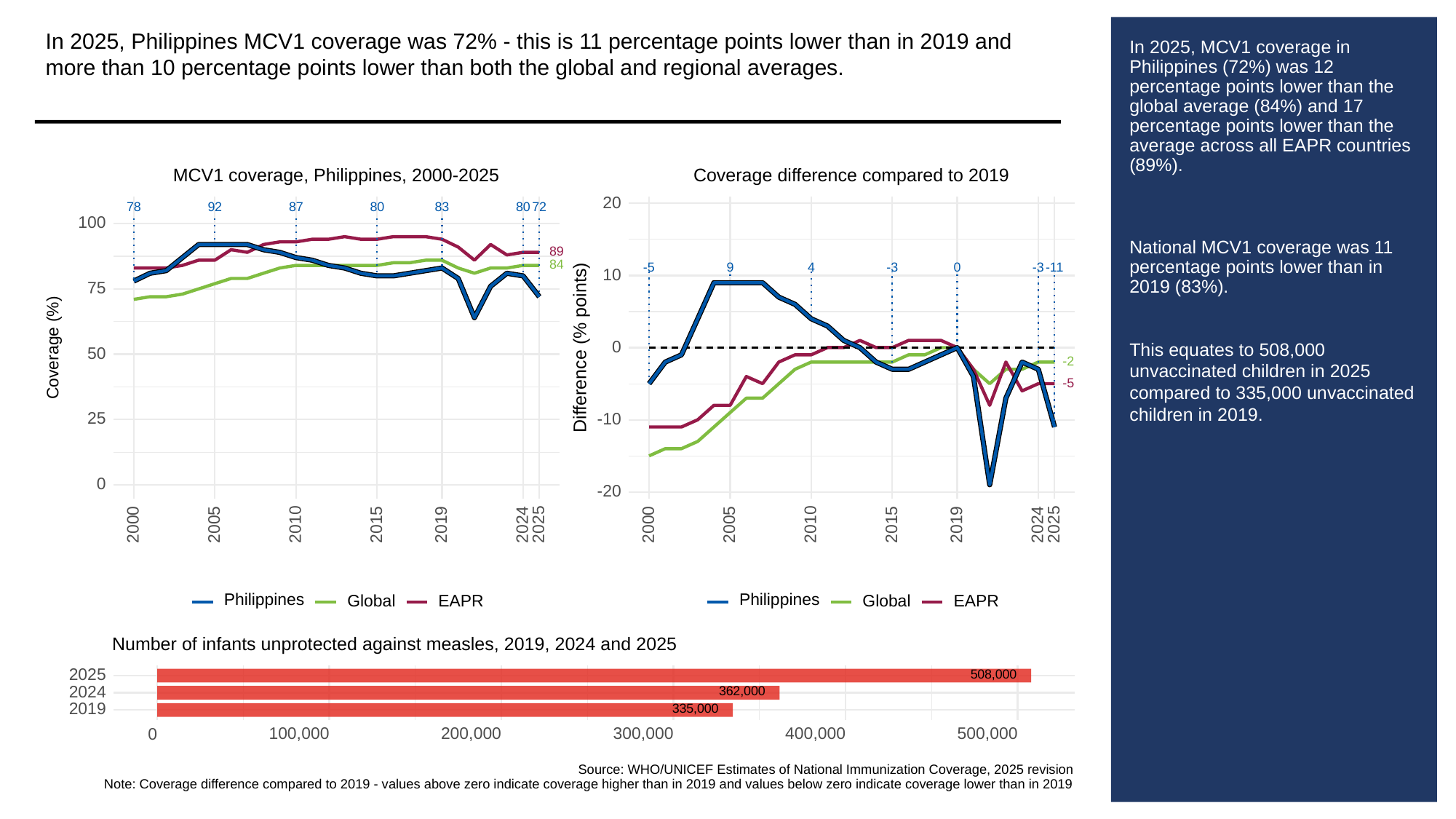

In 2025, Philippines MCV1 coverage was 72% - this is 11 percentage points lower than in 2019 and more than 10 percentage points lower than both the global and regional averages.
# In 2025, MCV1 coverage in Philippines (72%) was 12 percentage points lower than the global average (84%) and 17 percentage points lower than the average across all EAPR countries (89%).

National MCV1 coverage was 11 percentage points lower than in 2019 (83%).

This equates to 508,000 unvaccinated children in 2025 compared to 335,000 unvaccinated children in 2019.

MCV1 coverage, Philippines, 2000-2025
Coverage difference compared to 2019

20
83
78
92
87
80
80
72

100

89

84
-3
-3
9
0
-11
-5
4
10

75

Difference (% points)
Coverage (%)

0

50

-2
-5

25
-10

0

-20

2000
2005
2010
2015
2019
2024
2025
2000
2005
2010
2015
2019
2024
2025
Philippines
Philippines
Global
Global
EAPR
EAPR

Number of infants unprotected against measles, 2019, 2024 and 2025

508,000
2025

362,000
2024

335,000
2019

100,000
200,000
300,000
400,000
500,000
0
Source: WHO/UNICEF Estimates of National Immunization Coverage, 2025 revision
Note: Coverage difference compared to 2019 - values above zero indicate coverage higher than in 2019 and values below zero indicate coverage lower than in 2019